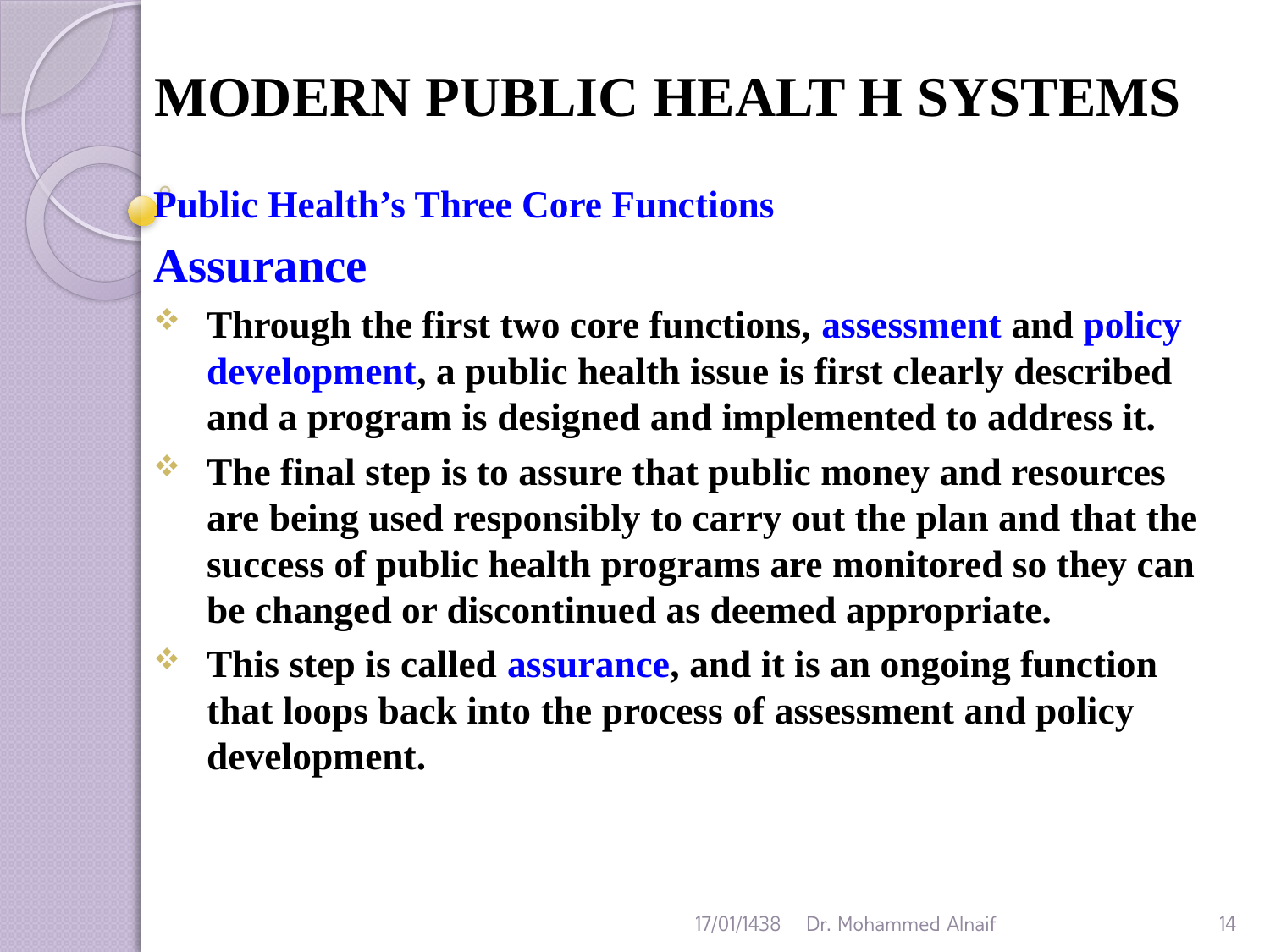

# MODERN PUBLIC HEALT H SYSTEMS
Public Health’s Three Core Functions
Assurance
Through the first two core functions, assessment and policy development, a public health issue is first clearly described and a program is designed and implemented to address it.
The final step is to assure that public money and resources are being used responsibly to carry out the plan and that the success of public health programs are monitored so they can be changed or discontinued as deemed appropriate.
This step is called assurance, and it is an ongoing function that loops back into the process of assessment and policy development.
17/01/1438
Dr. Mohammed Alnaif
14